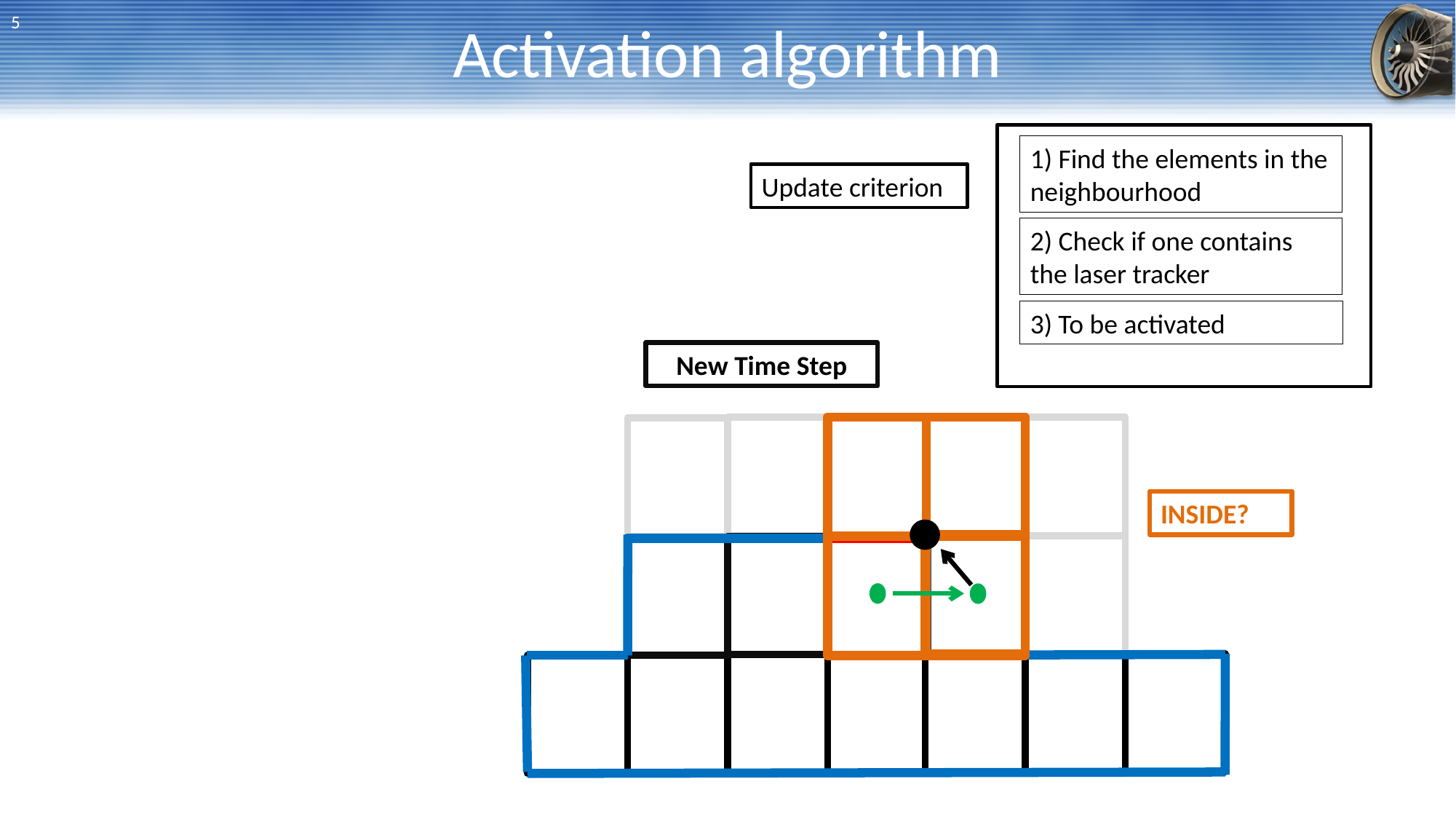

# Activation algorithm
5

1) Find the elements in the neighbourhood
Update criterion
2) Check if one contains the laser tracker
3) To be activated
New Time Step

INSIDE?